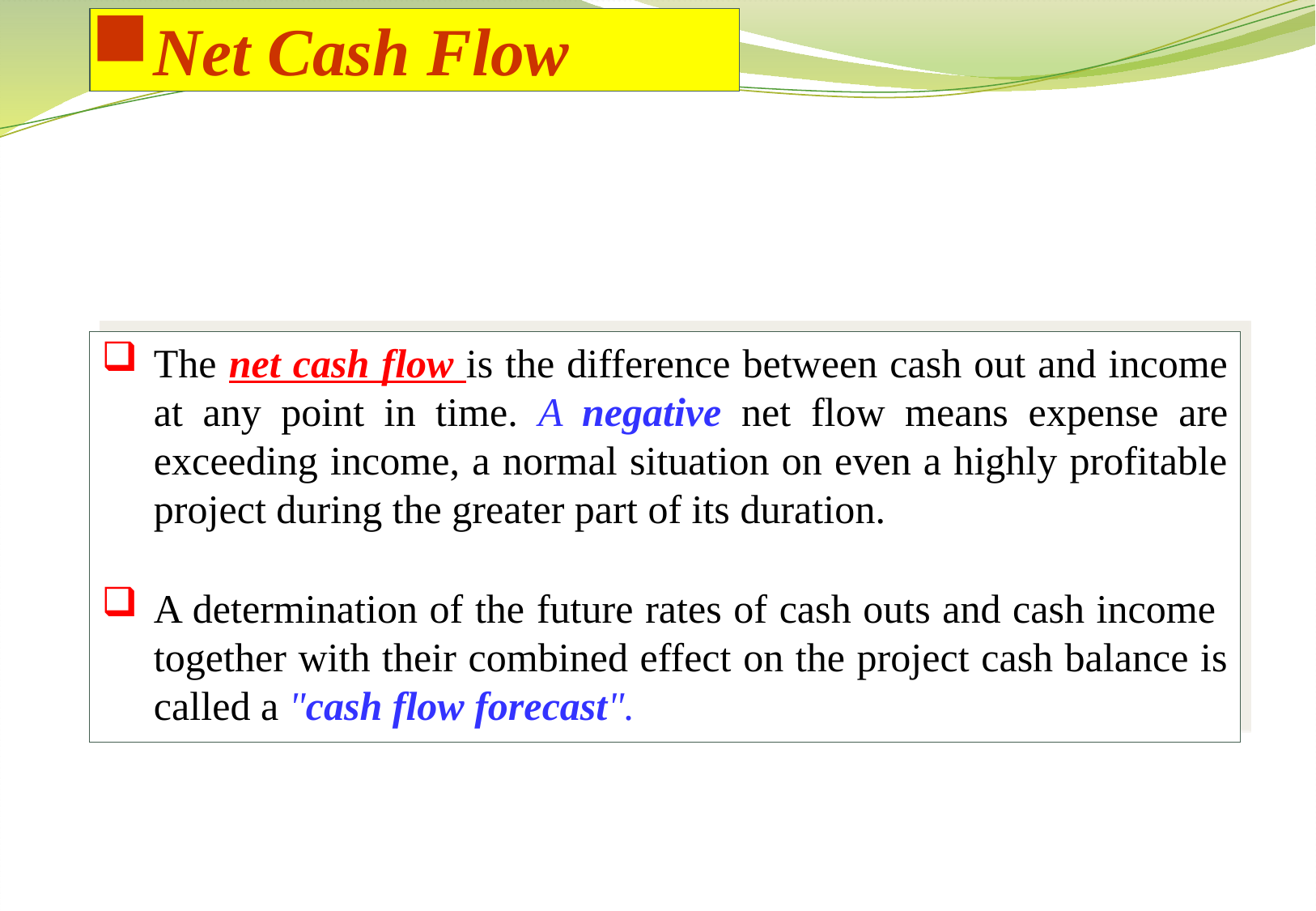

Net Cash Flow
The net cash flow is the difference between cash out and income at any point in time. A negative net flow means expense are exceeding income, a normal situation on even a highly profitable project during the greater part of its duration.
A determination of the future rates of cash outs and cash income  together with their combined effect on the project cash balance is called a "cash flow forecast".